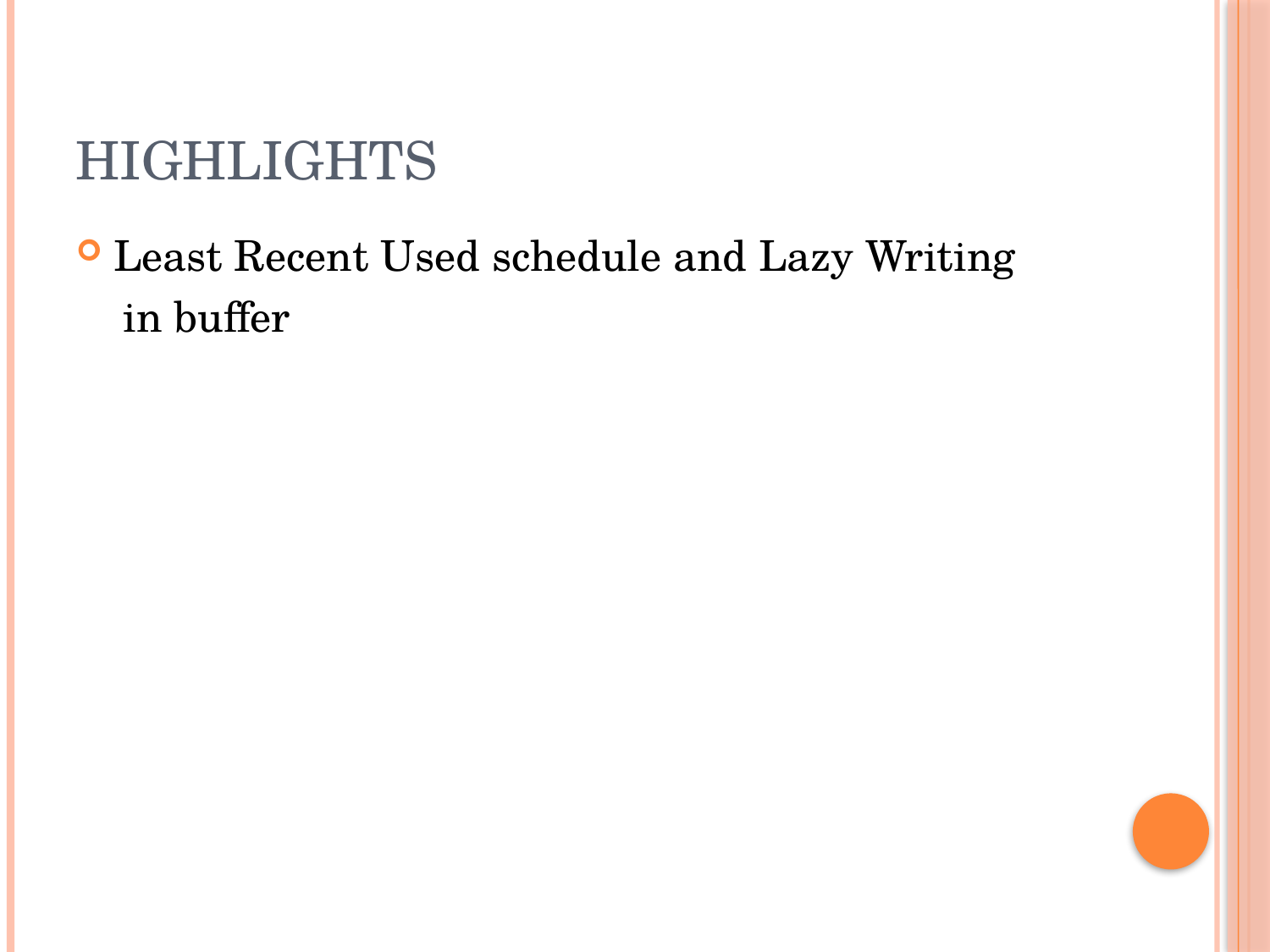

# Highlights
Least Recent Used schedule and Lazy Writing
    in buffer